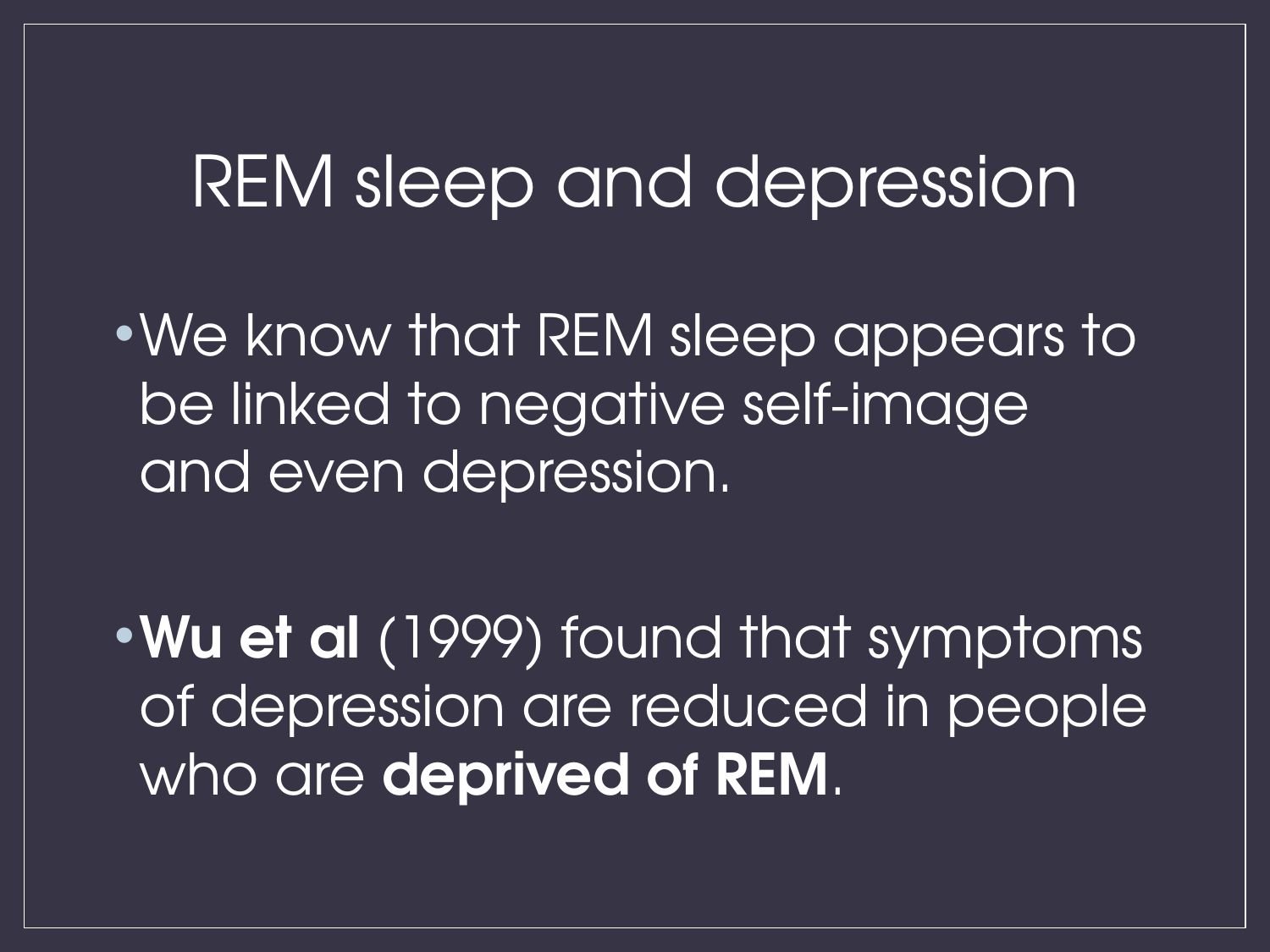

# REM sleep and depression
We know that REM sleep appears to be linked to negative self-image and even depression.

Wu et al (1999) found that symptoms of depression are reduced in people who are deprived of REM.